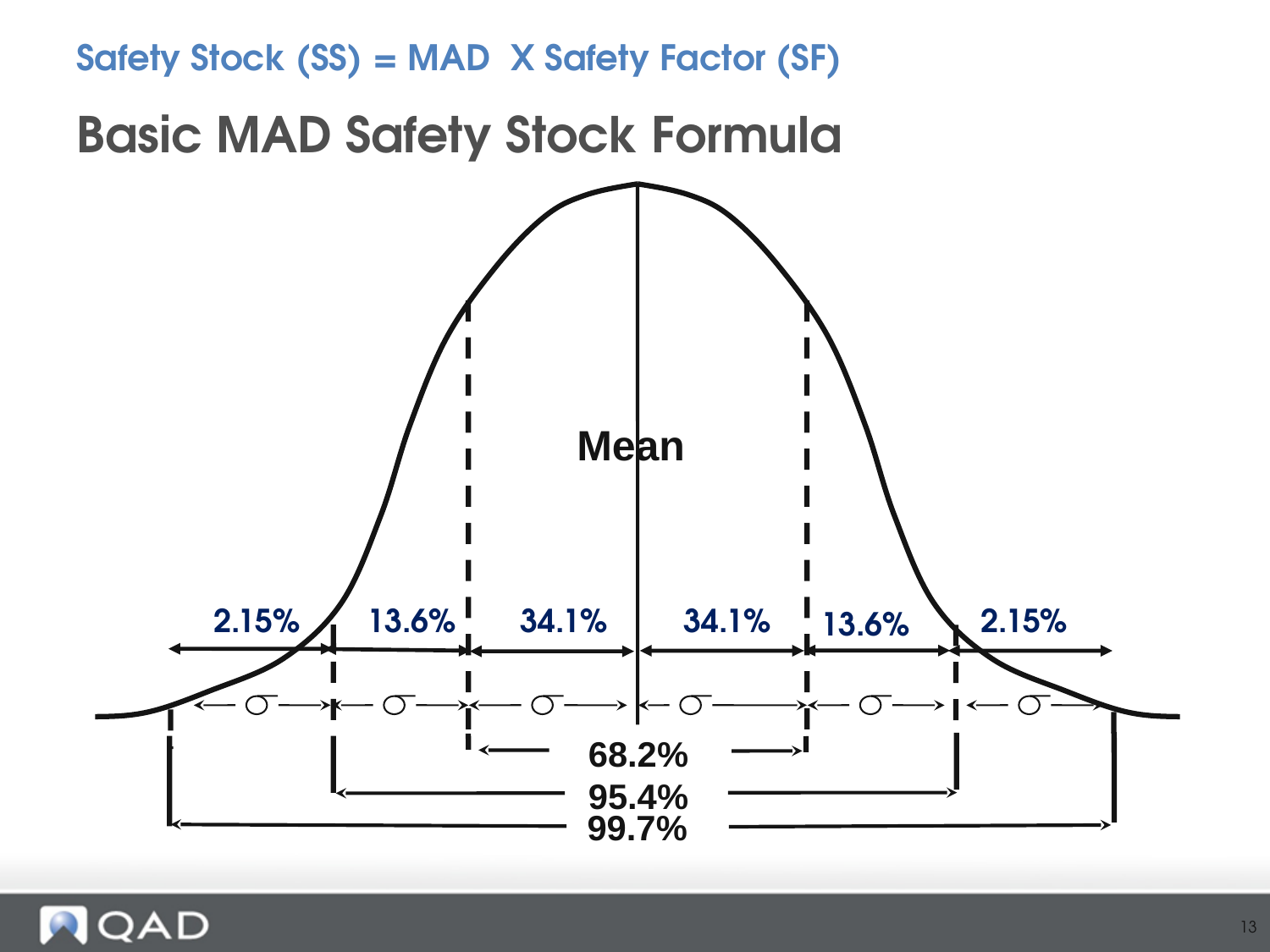

Safety Stock (SS) = MAD  X Safety Factor (SF)
# Basic MAD Safety Stock Formula

Mean

  68.2%
  95.4%

   99.7%

2.15%
13.6%
34.1%
34.1%
2.15%
13.6%
13